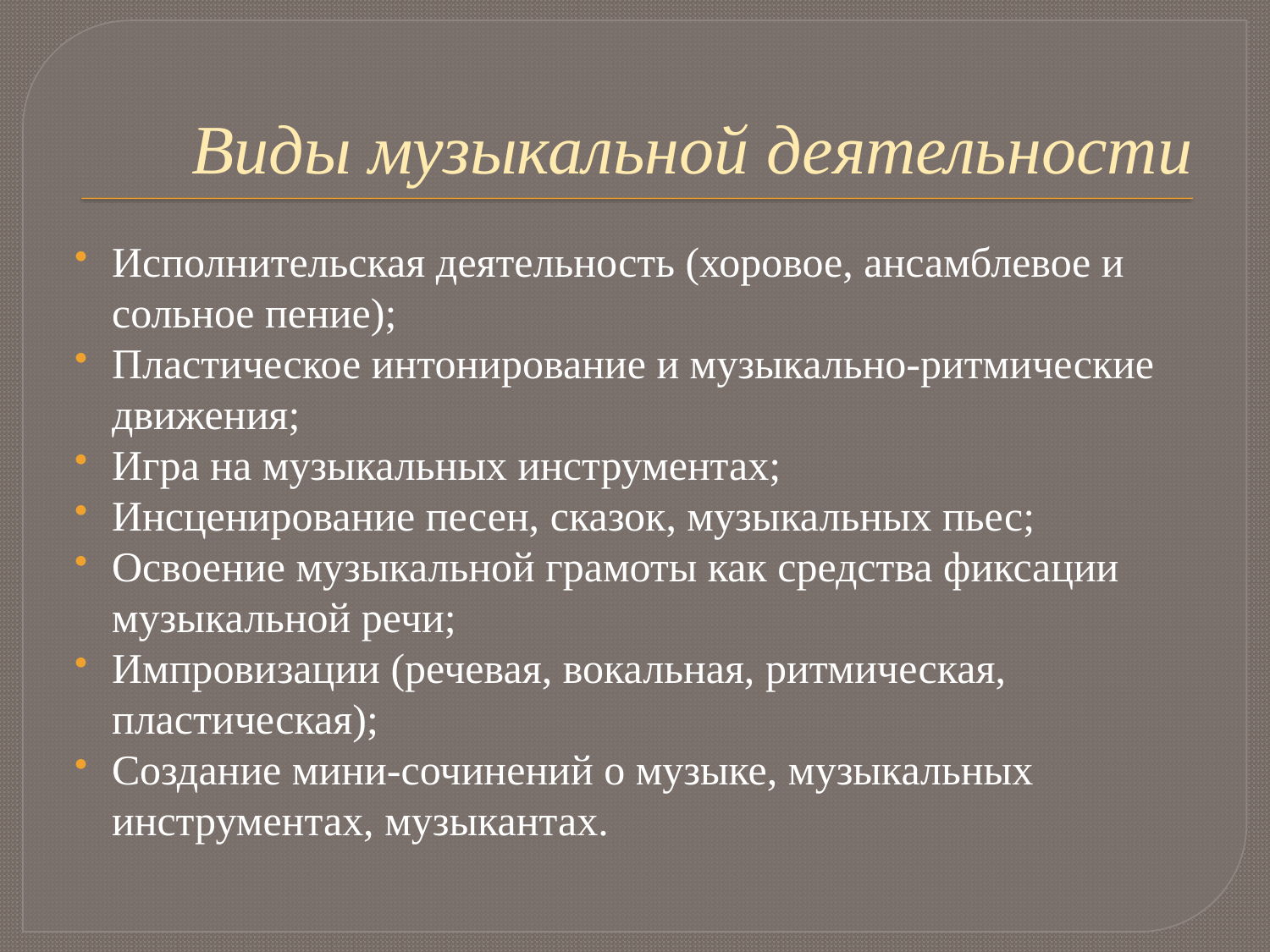

# Виды музыкальной деятельности
Исполнительская деятельность (хоровое, ансамблевое и сольное пение);
Пластическое интонирование и музыкально-ритмические движения;
Игра на музыкальных инструментах;
Инсценирование песен, сказок, музыкальных пьес;
Освоение музыкальной грамоты как средства фиксации музыкальной речи;
Импровизации (речевая, вокальная, ритмическая, пластическая);
Создание мини-сочинений о музыке, музыкальных инструментах, музыкантах.